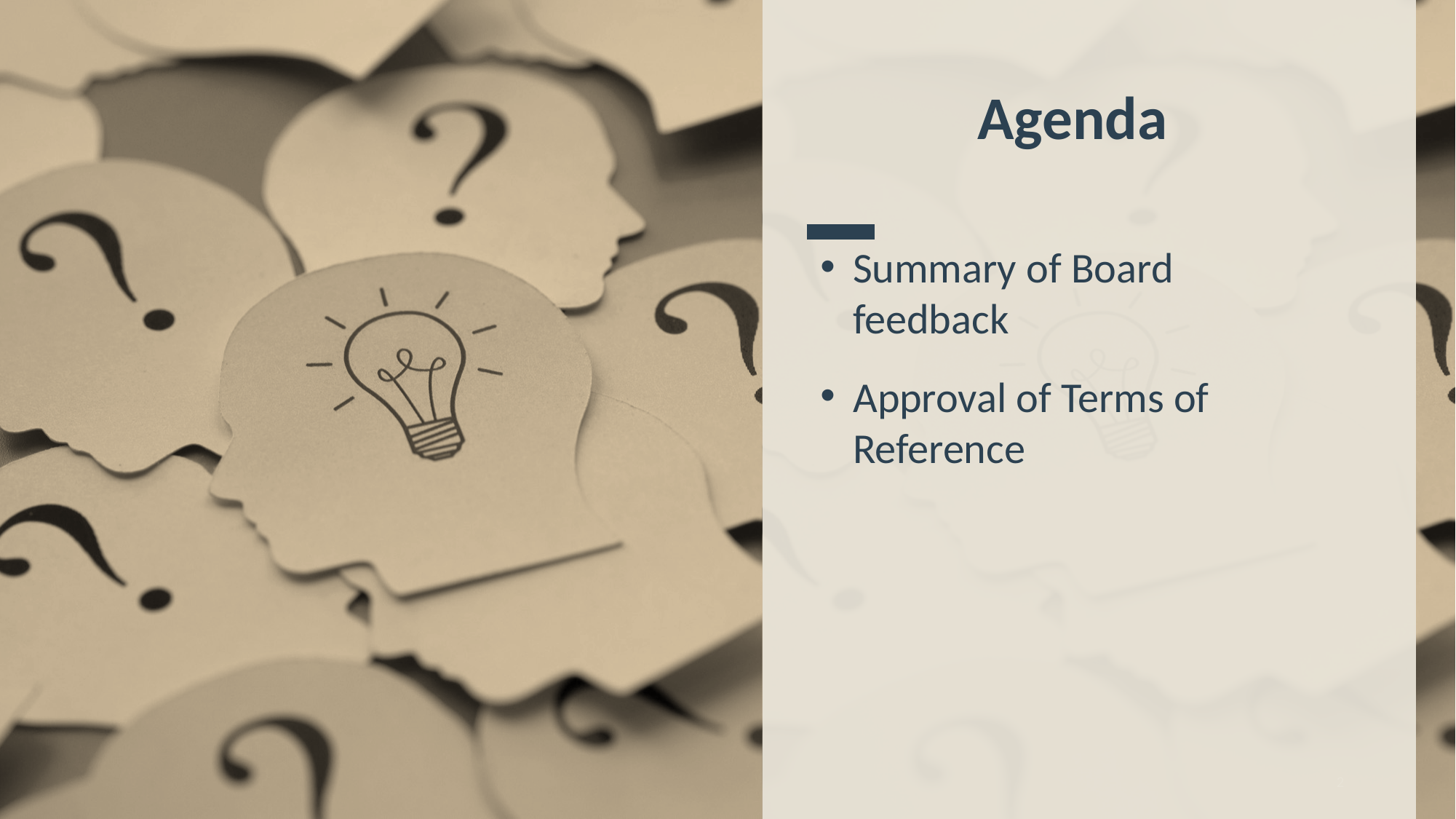

# Agenda
Summary of Board feedback
Approval of Terms of Reference

2